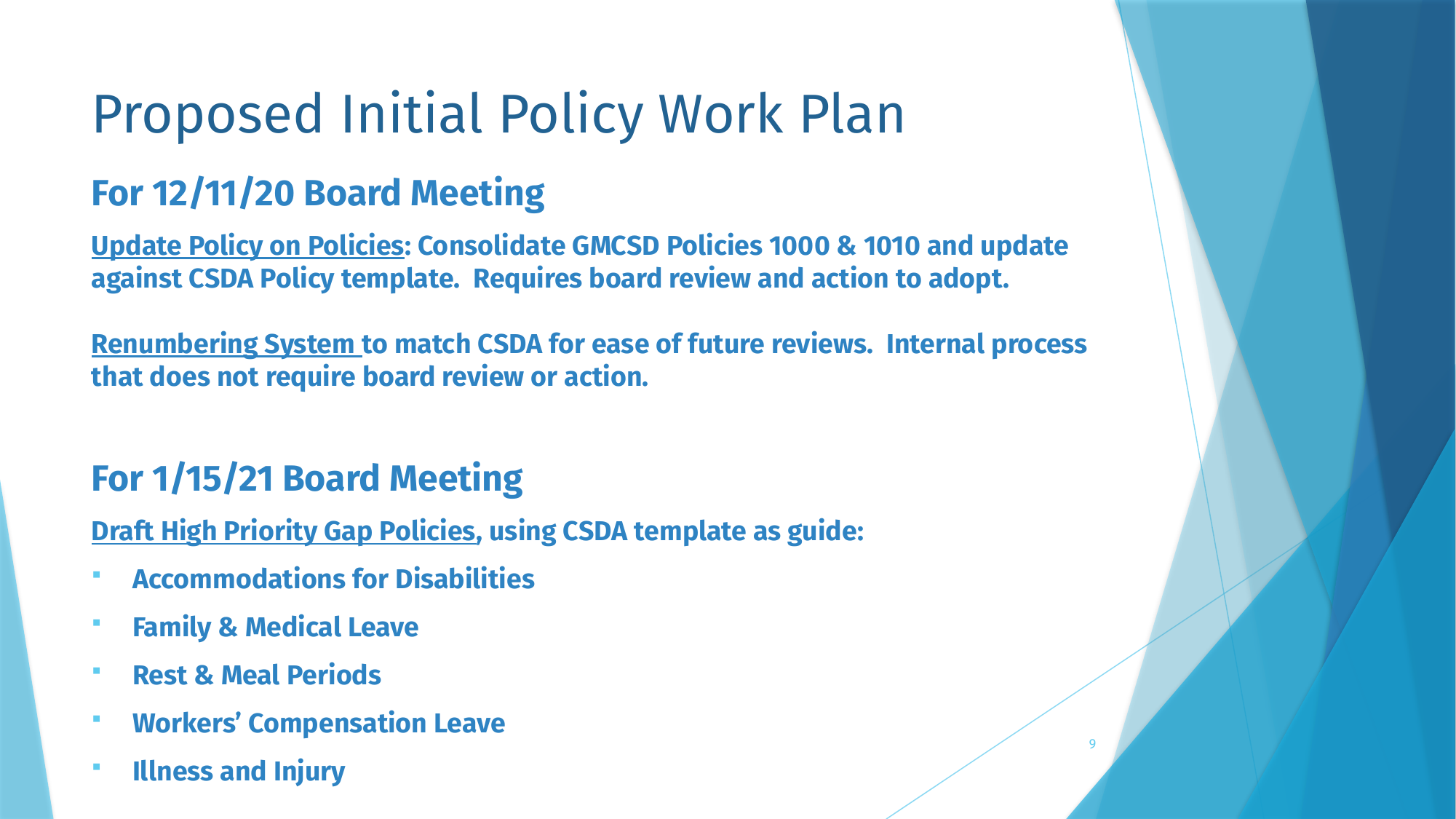

Proposed Initial Policy Work Plan
For 12/11/20 Board Meeting
Update Policy on Policies: Consolidate GMCSD Policies 1000 & 1010 and update against CSDA Policy template.  Requires board review and action to adopt.
Renumbering System to match CSDA for ease of future reviews.  Internal process that does not require board review or action.

For 1/15/21 Board Meeting
Draft High Priority Gap Policies, using CSDA template as guide:
Accommodations for Disabilities
Family & Medical Leave
Rest & Meal Periods
Workers’ Compensation Leave
Illness and Injury

9